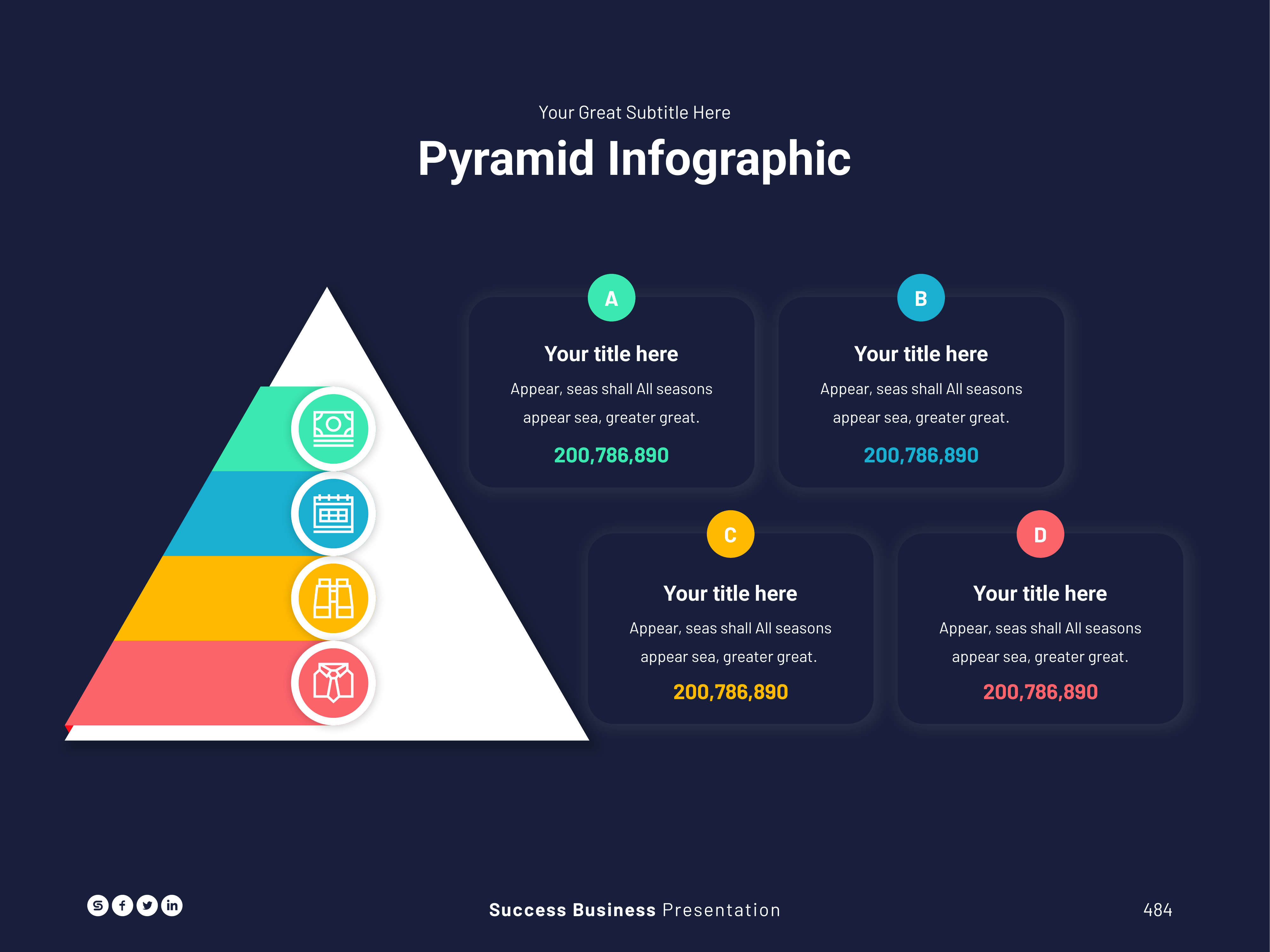

Your Great Subtitle Here
Pyramid Infographic
A
B

Your title here
Appear, seas shall All seasons appear sea, greater great.
200,786,890
Your title here
Appear, seas shall All seasons appear sea, greater great.
200,786,890

C
D

Your title here
Appear, seas shall All seasons appear sea, greater great.
200,786,890
Your title here
Appear, seas shall All seasons appear sea, greater great.
200,786,890